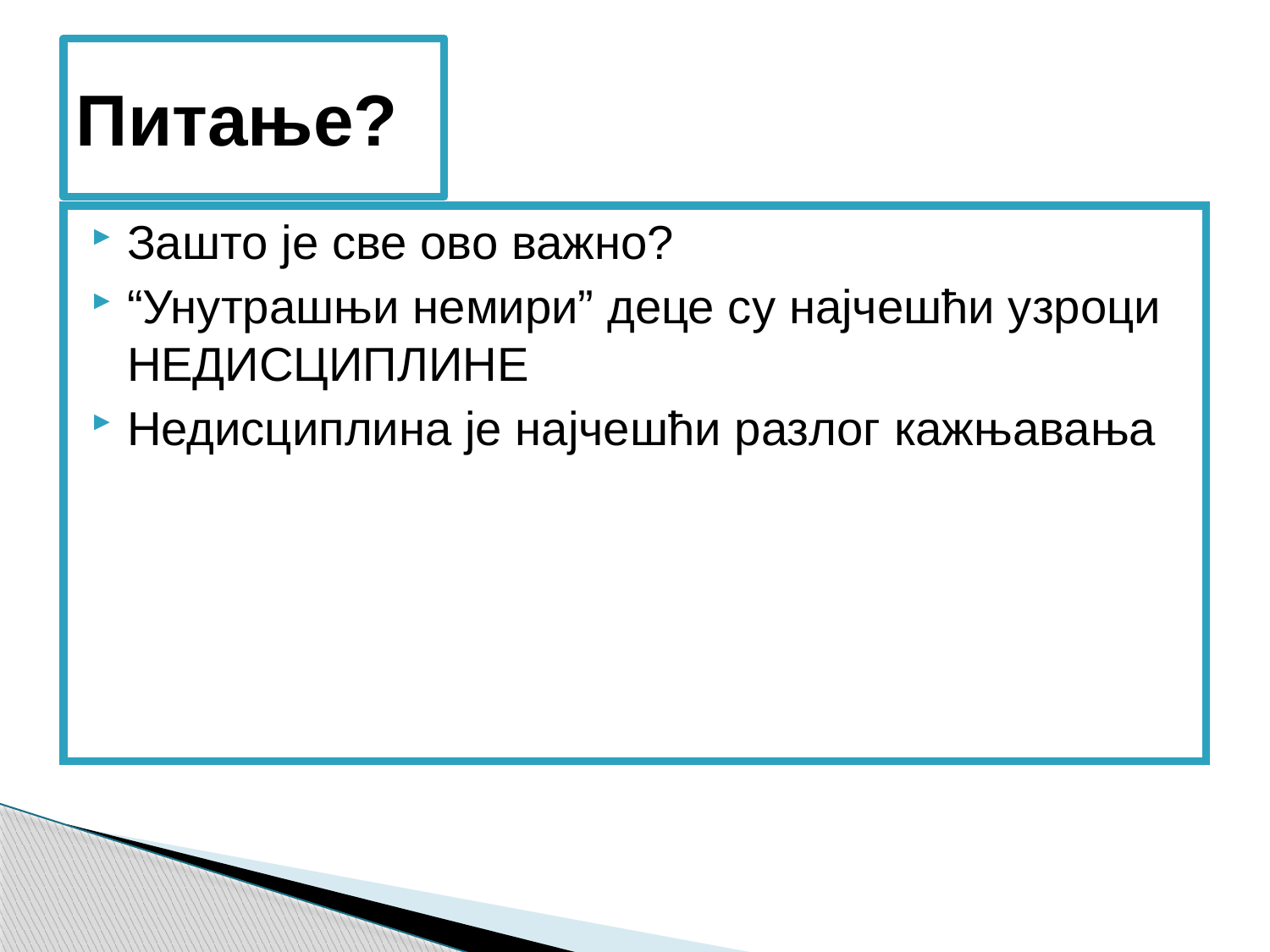

# Питање?
Зашто је све ово важно?
“Унутрашњи немири” деце су најчешћи узроци НЕДИСЦИПЛИНЕ
Недисциплина је најчешћи разлог кажњавања